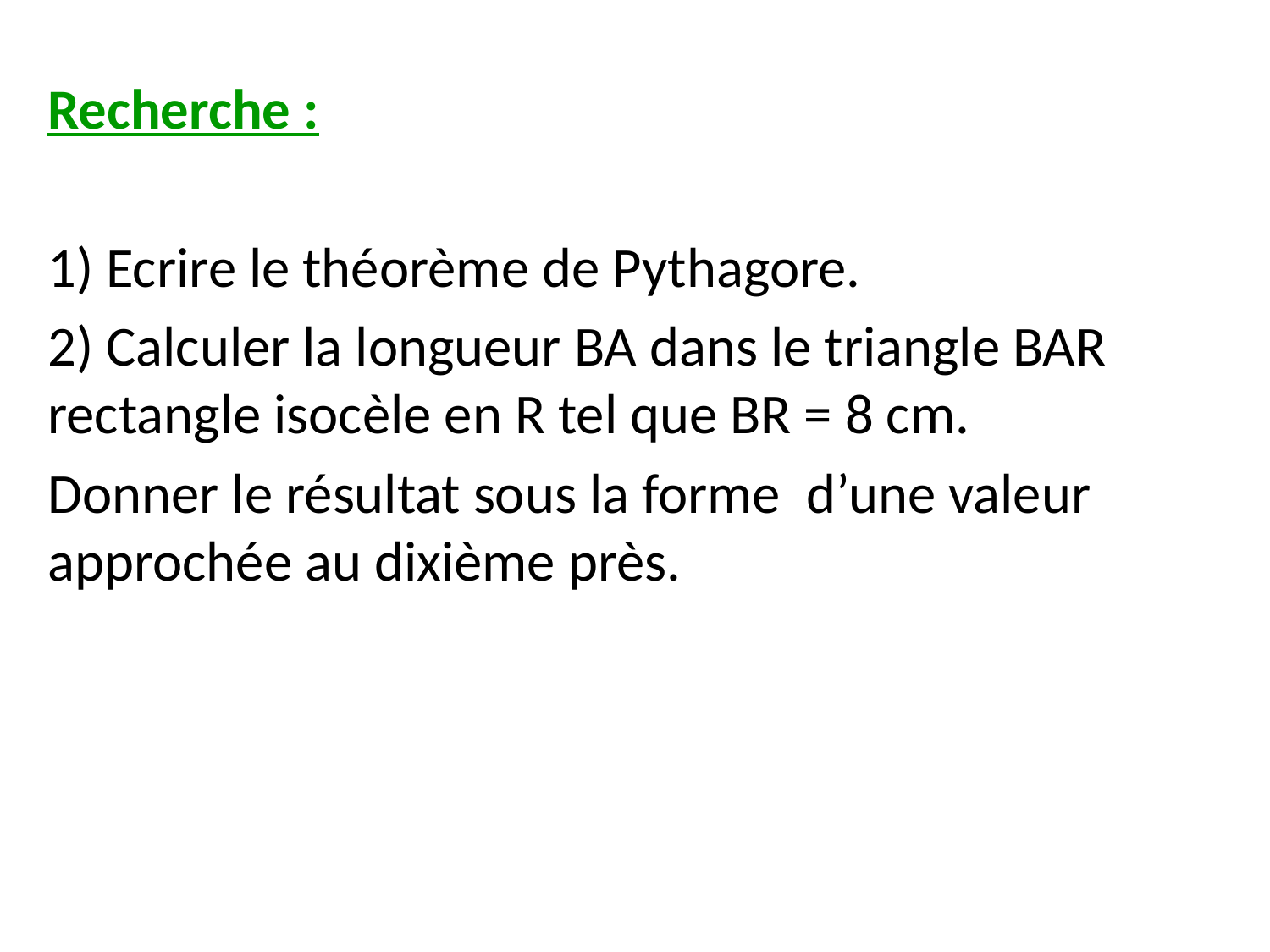

Recherche :

1) Ecrire le théorème de Pythagore.
2) Calculer la longueur BA dans le triangle BAR rectangle isocèle en R tel que BR = 8 cm.
Donner le résultat sous la forme  d’une valeur approchée au dixième près.